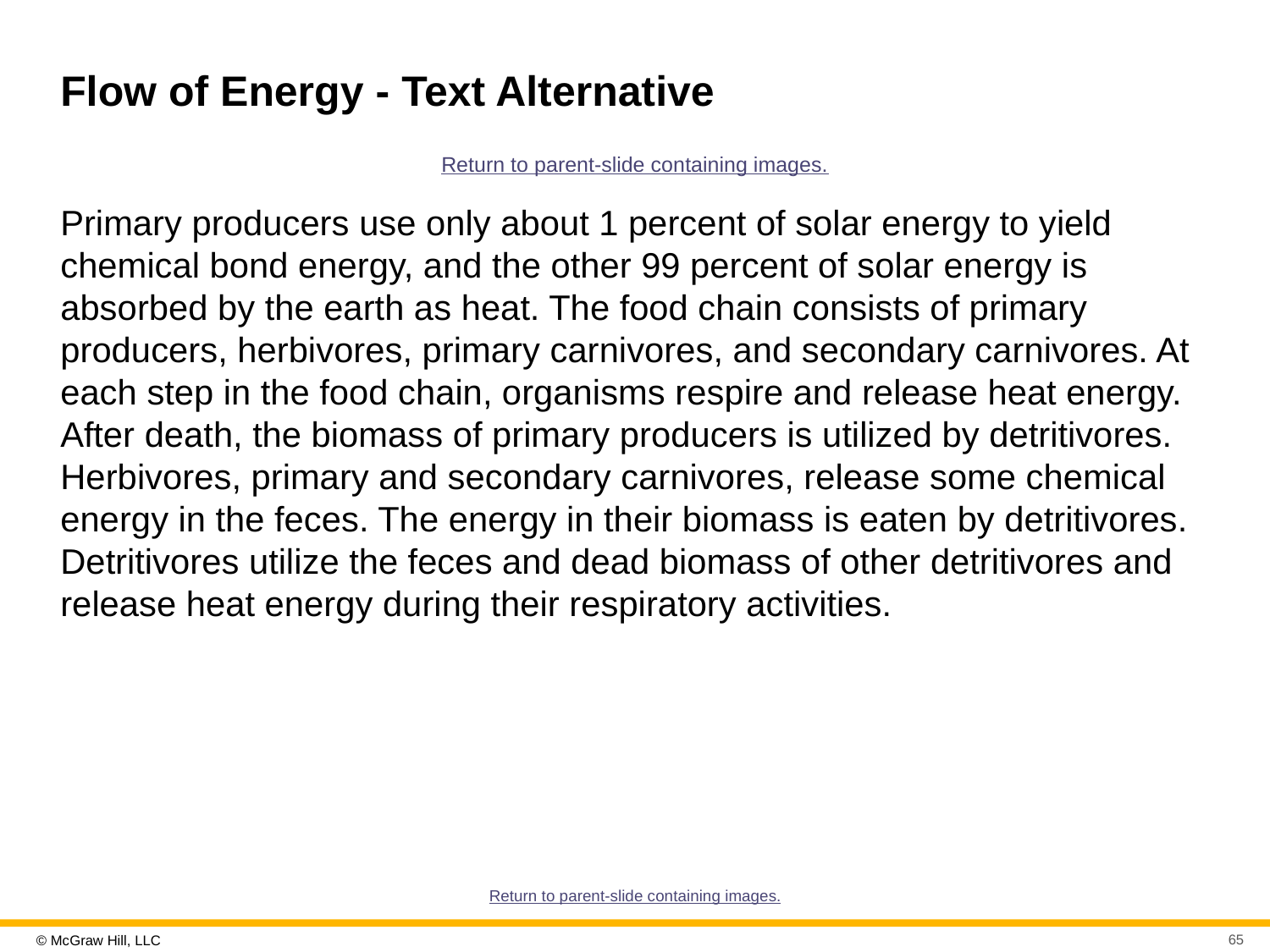

# Flow of Energy - Text Alternative
Return to parent-slide containing images.
Primary producers use only about 1 percent of solar energy to yield chemical bond energy, and the other 99 percent of solar energy is absorbed by the earth as heat. The food chain consists of primary producers, herbivores, primary carnivores, and secondary carnivores. At each step in the food chain, organisms respire and release heat energy. After death, the biomass of primary producers is utilized by detritivores. Herbivores, primary and secondary carnivores, release some chemical energy in the feces. The energy in their biomass is eaten by detritivores. Detritivores utilize the feces and dead biomass of other detritivores and release heat energy during their respiratory activities.
Return to parent-slide containing images.
65